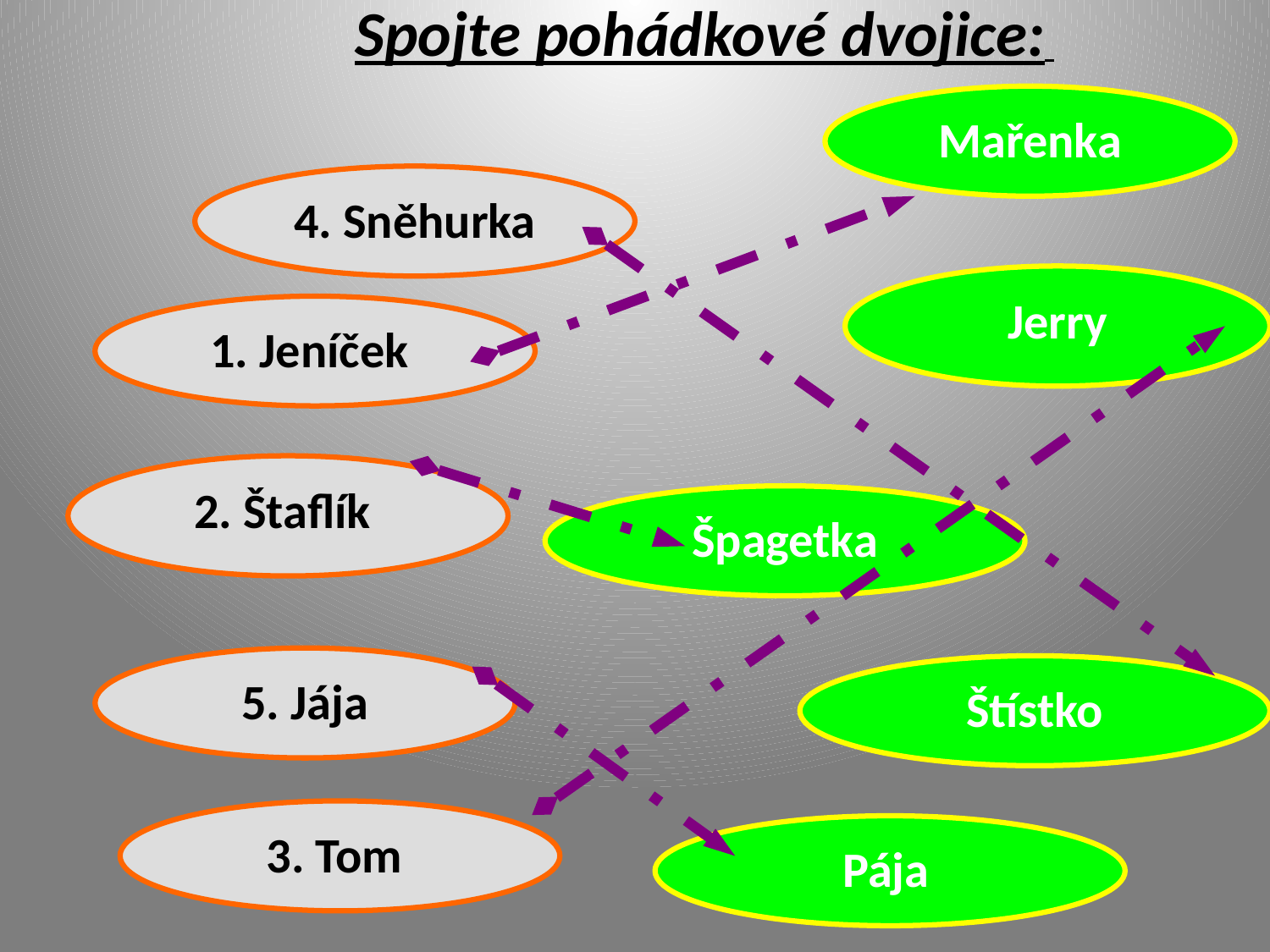

Spojte pohádkové dvojice:
Mařenka
4. Sněhurka

Jerry
1. Jeníček

2. Štaflík

Špagetka
5. Jája
Štístko

3. Tom
Pája